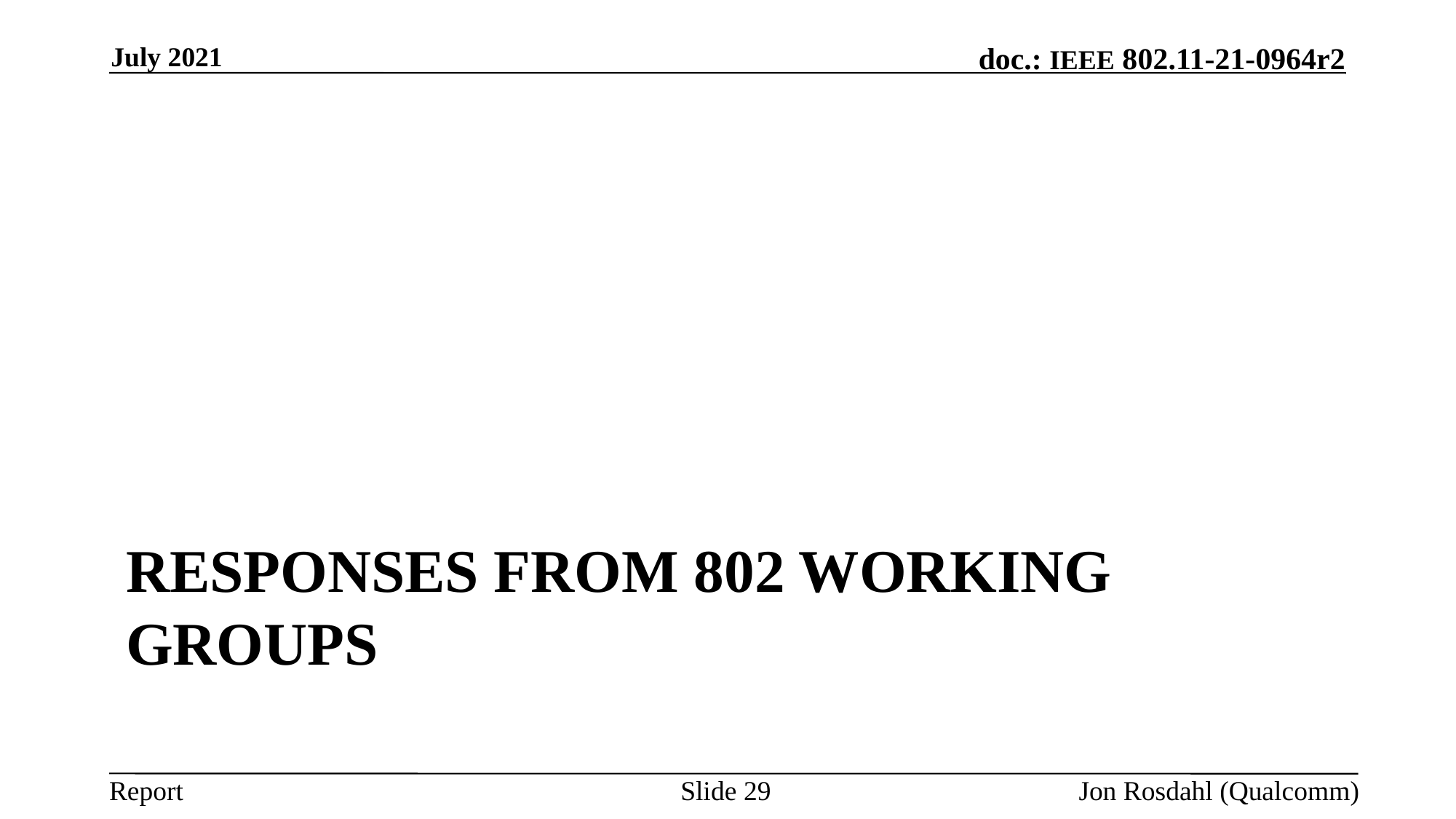

July 2021

# Responses from 802 Working Groups
Slide 29
Jon Rosdahl (Qualcomm)